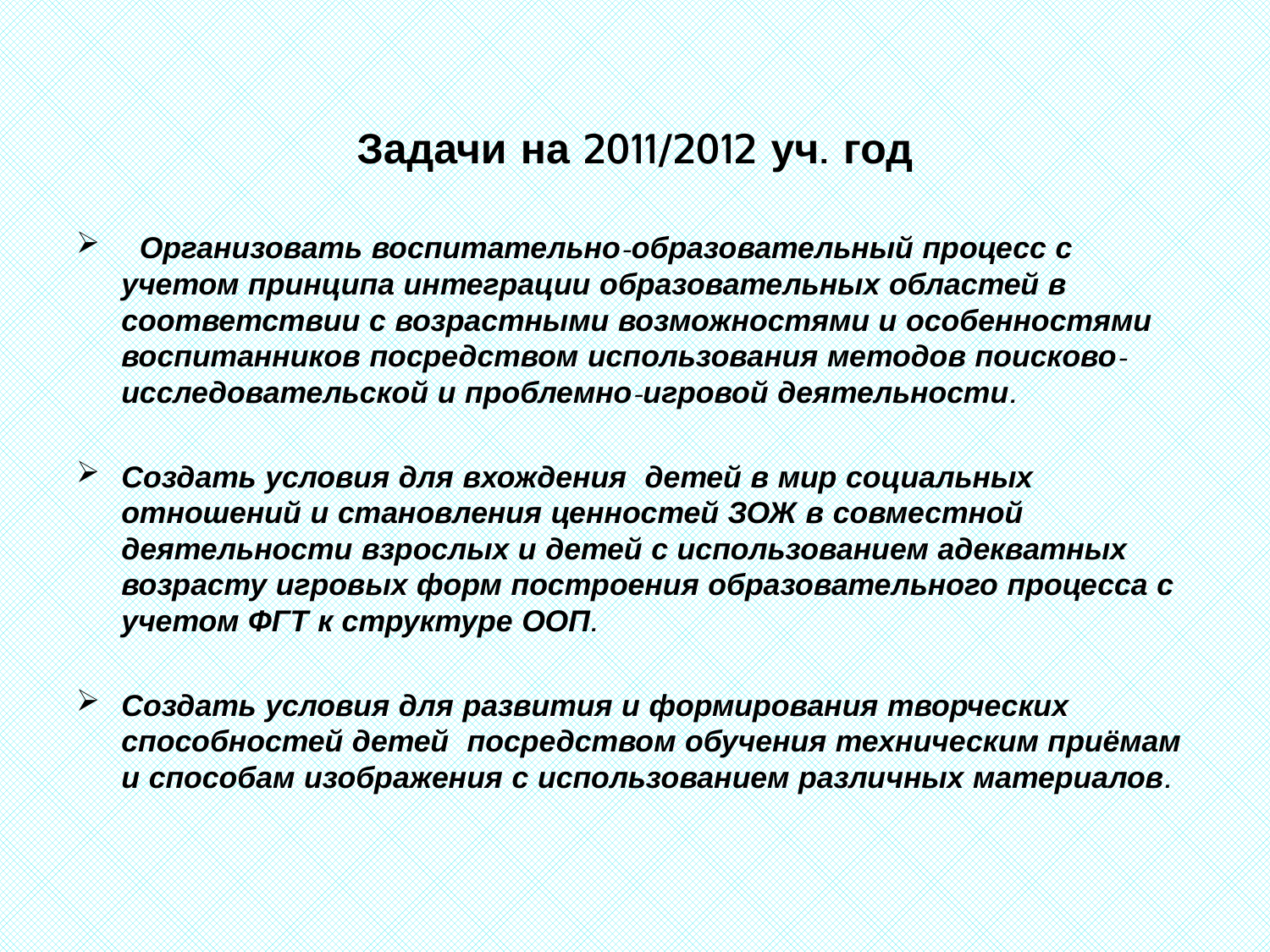

# Задачи на 2011/2012 уч. год
  Организовать воспитательно-образовательный процесс с учетом принципа интеграции образовательных областей в соответствии с возрастными возможностями и особенностями воспитанников посредством использования методов поисково-исследовательской и проблемно-игровой деятельности.

Создать условия для вхождения  детей в мир социальных отношений и становления ценностей ЗОЖ в совместной деятельности взрослых и детей с использованием адекватных возрасту игровых форм построения образовательного процесса с учетом ФГТ к структуре ООП.

Создать условия для развития и формирования творческих способностей детей  посредством обучения техническим приёмам и способам изображения с использованием различных материалов.